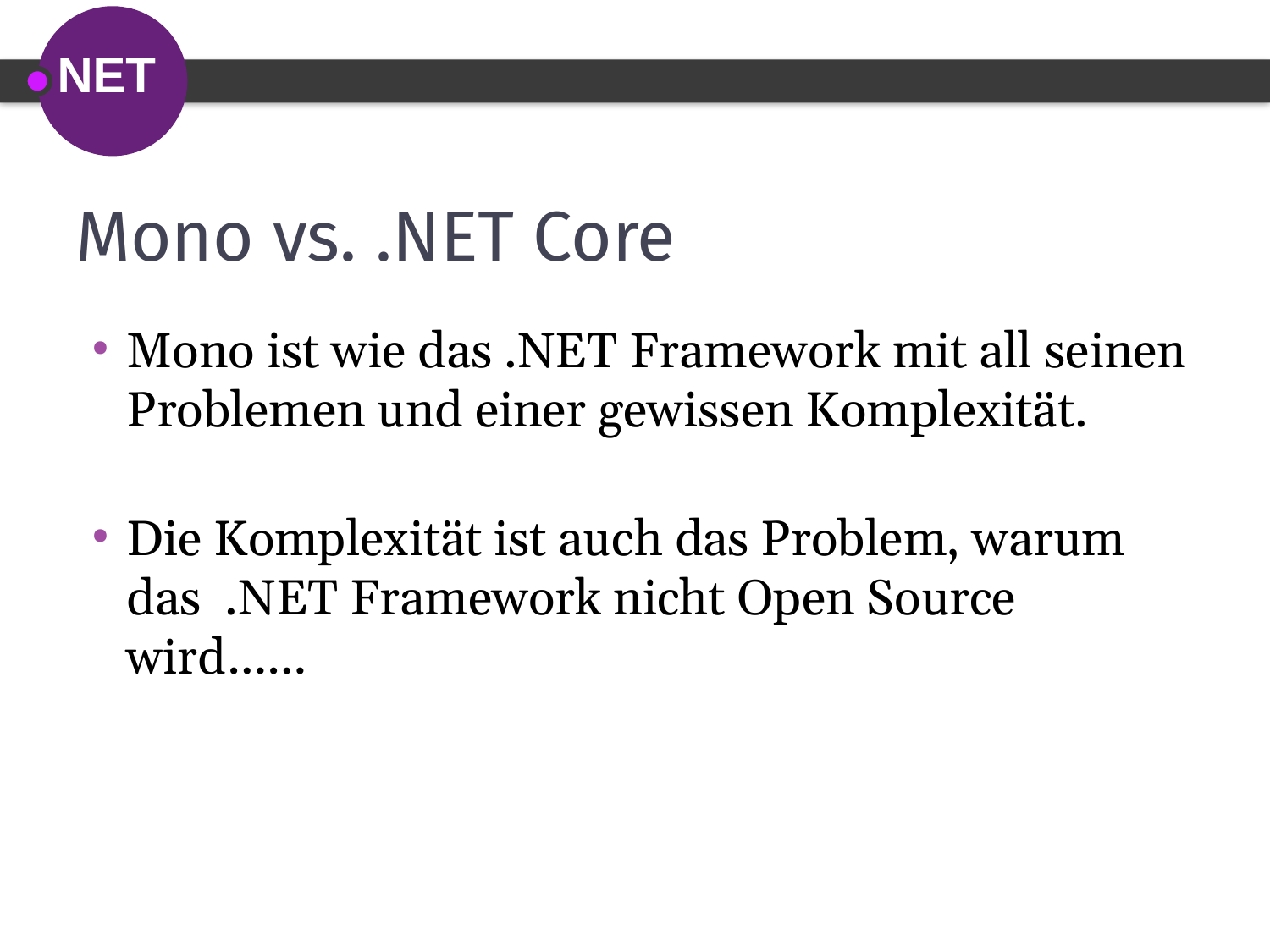

# Mono vs. .NET Core
Mono ist wie das .NET Framework mit all seinen Problemen und einer gewissen Komplexität.

Die Komplexität ist auch das Problem, warum das  .NET Framework nicht Open Source wird……